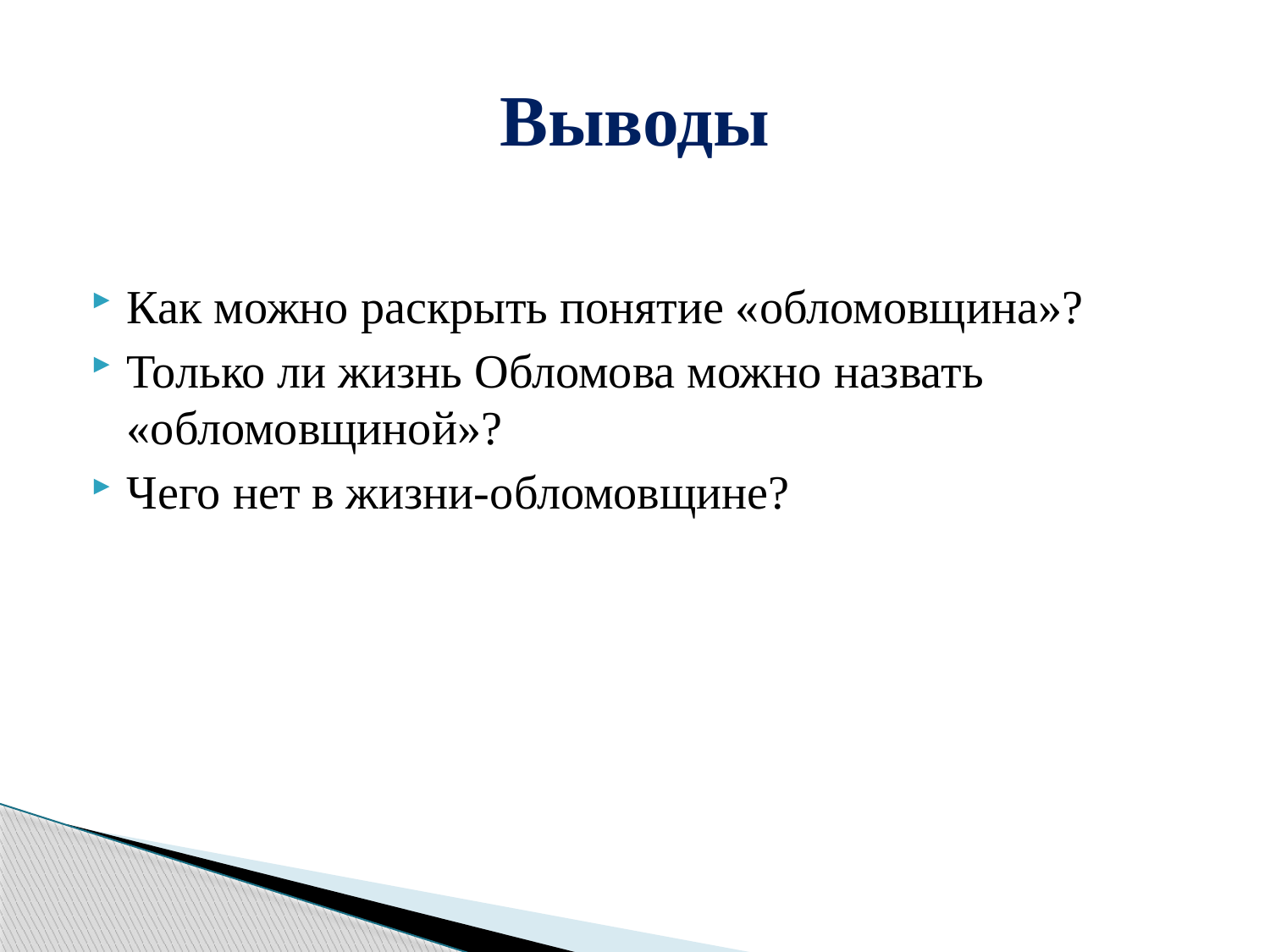

# Выводы

Как можно раскрыть понятие «обломовщина»?
Только ли жизнь Обломова можно назвать «обломовщиной»?
Чего нет в жизни-обломовщине?